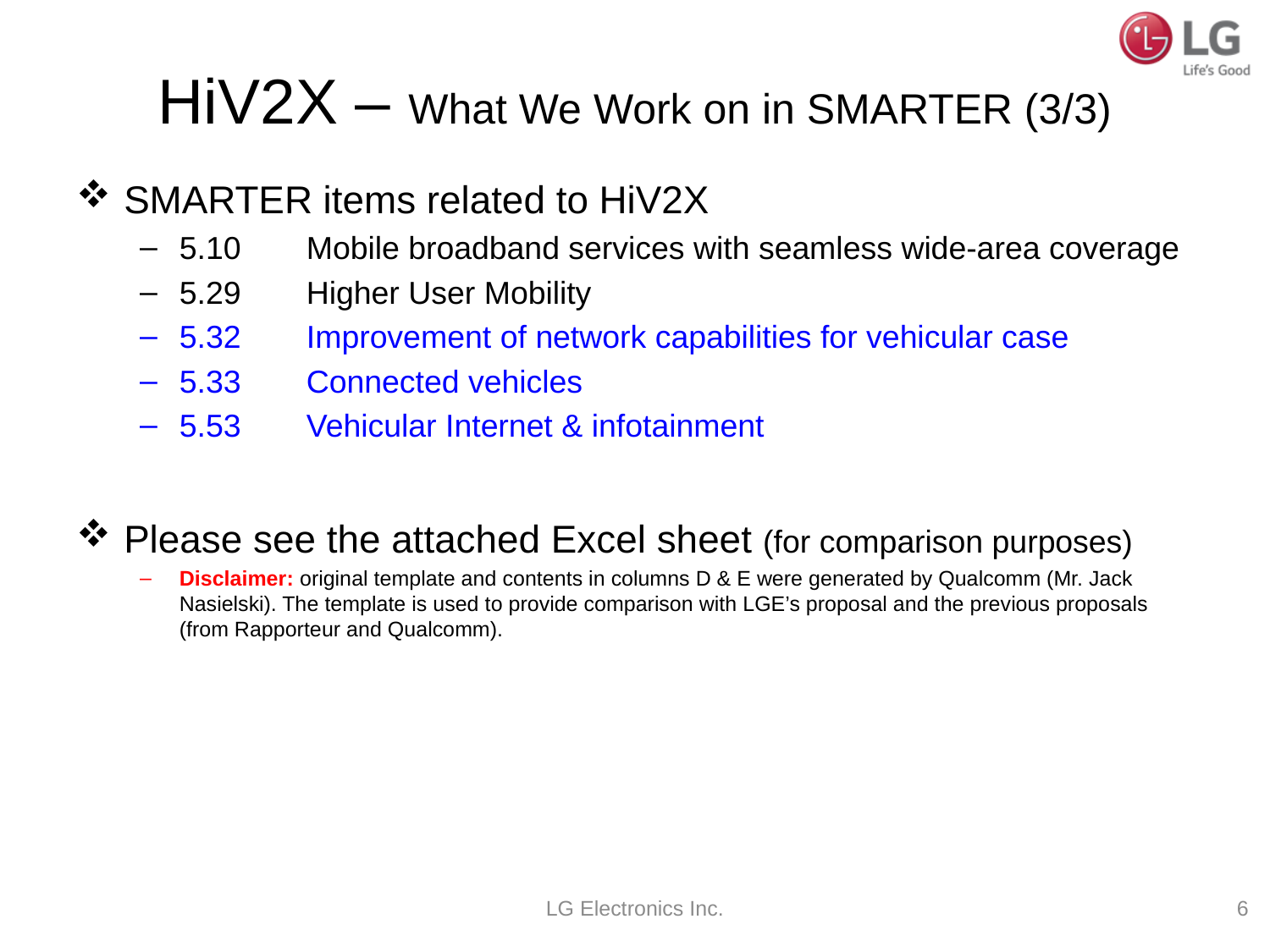

# HiV2X – What We Work on in SMARTER (3/3)
SMARTER items related to HiV2X
5.10 	Mobile broadband services with seamless wide-area coverage
5.29	Higher User Mobility
5.32	Improvement of network capabilities for vehicular case
5.33	Connected vehicles
5.53	Vehicular Internet & infotainment

Please see the attached Excel sheet (for comparison purposes)
Disclaimer: original template and contents in columns D & E were generated by Qualcomm (Mr. Jack Nasielski). The template is used to provide comparison with LGE’s proposal and the previous proposals (from Rapporteur and Qualcomm).

LG Electronics Inc.
6